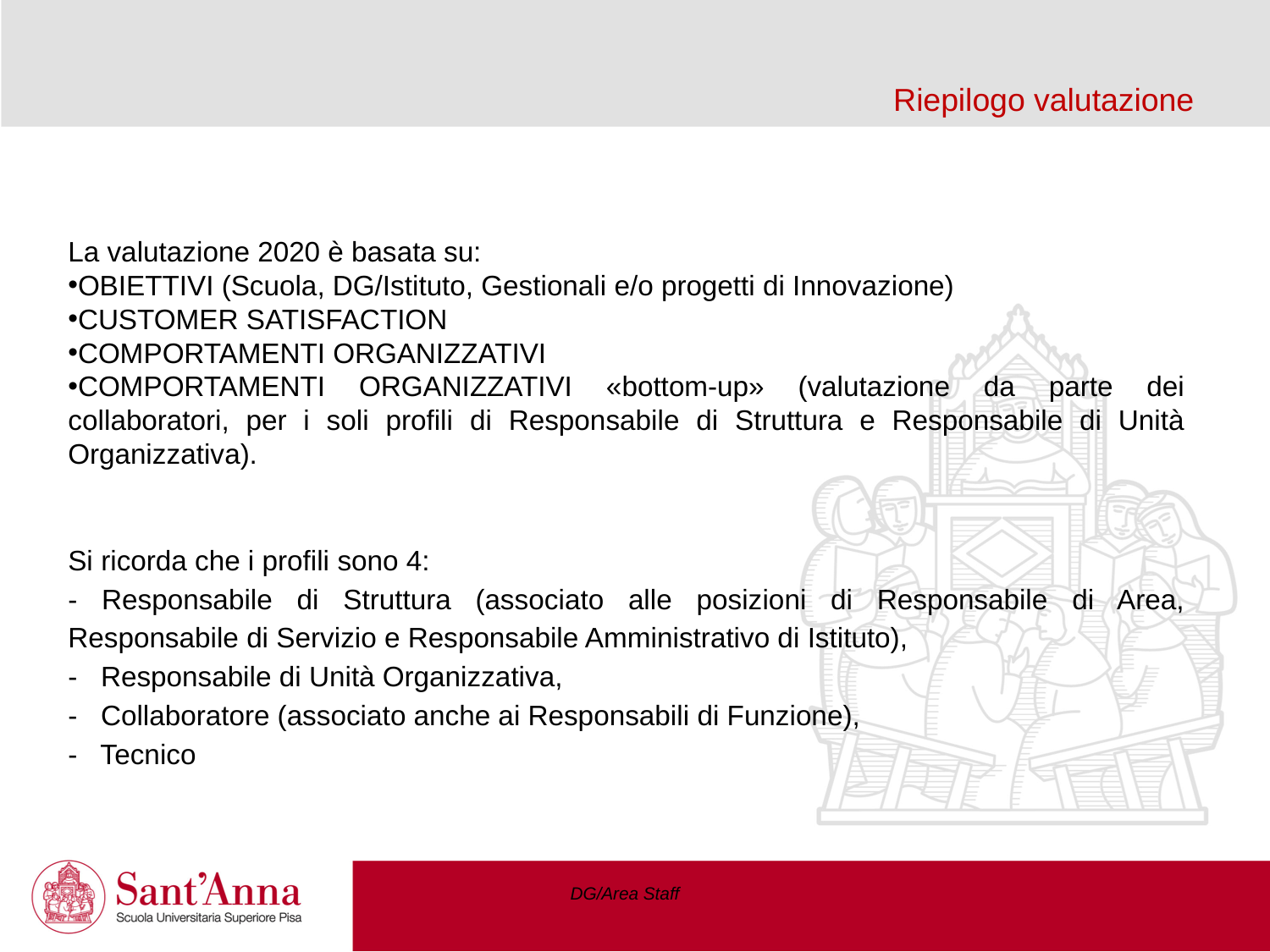

Riepilogo valutazione

La valutazione 2020 è basata su:
OBIETTIVI (Scuola, DG/Istituto, Gestionali e/o progetti di Innovazione)
CUSTOMER SATISFACTION
COMPORTAMENTI ORGANIZZATIVI
COMPORTAMENTI ORGANIZZATIVI «bottom-up» (valutazione da parte dei collaboratori, per i soli profili di Responsabile di Struttura e Responsabile di Unità Organizzativa).

Si ricorda che i profili sono 4:
- Responsabile di Struttura (associato alle posizioni di Responsabile di Area, Responsabile di Servizio e Responsabile Amministrativo di Istituto),
-   Responsabile di Unità Organizzativa,
-   Collaboratore (associato anche ai Responsabili di Funzione),
-   Tecnico

DG/Area Staff